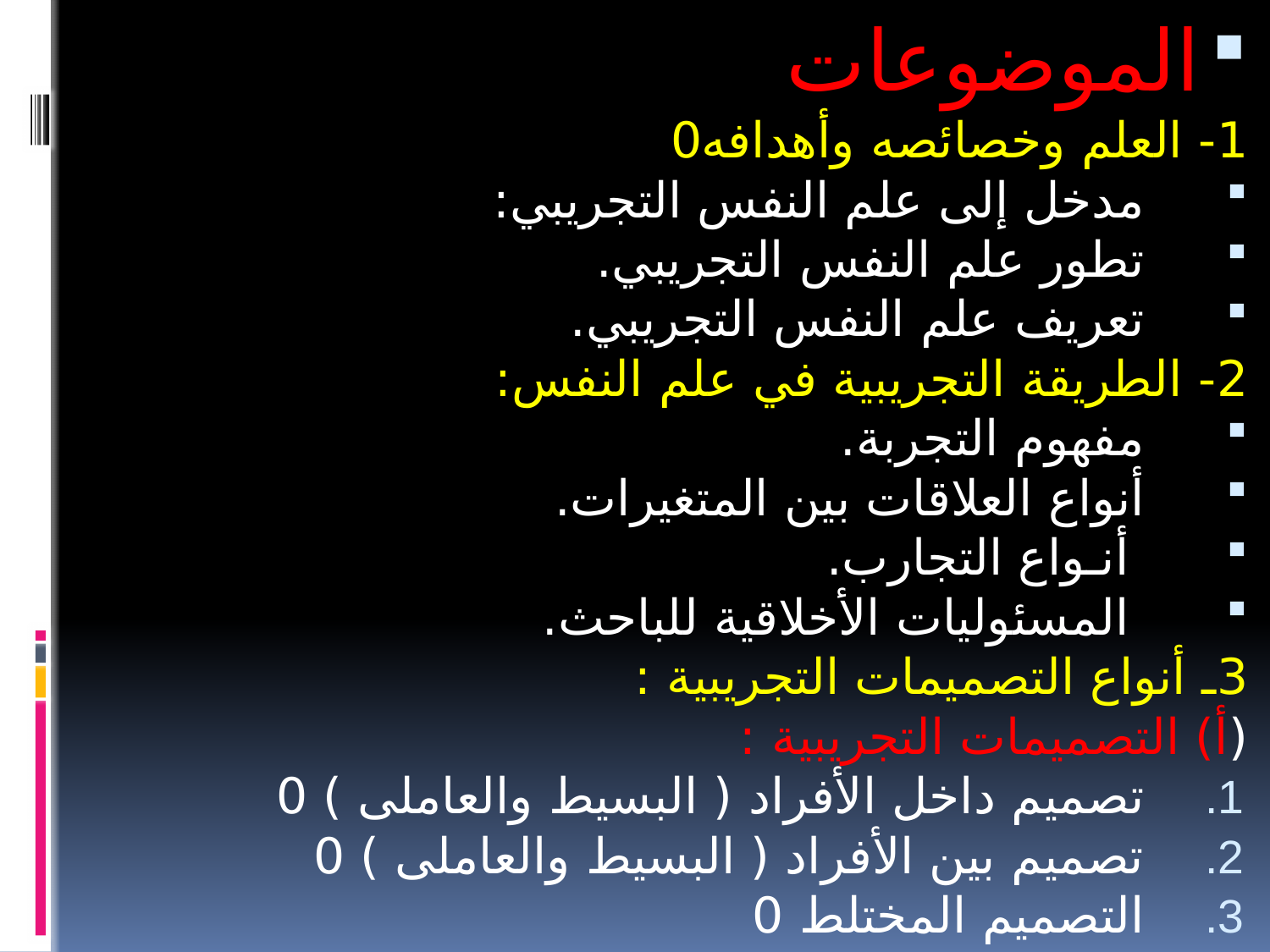

الموضوعات
1- العلم وخصائصه وأهدافه0
مدخل إلى علم النفس التجريبي:
تطور علم النفس التجريبي.
تعريف علم النفس التجريبي.
2- الطريقة التجريبية في علم النفس:
مفهوم التجربة.
أنواع العلاقات بين المتغيرات.
 أنـواع التجارب.
 المسئوليات الأخلاقية للباحث.
3ـ أنواع التصميمات التجريبية :
(أ) التصميمات التجريبية :
تصميم داخل الأفراد ( البسيط والعاملى ) 0
تصميم بين الأفراد ( البسيط والعاملى ) 0
التصميم المختلط 0